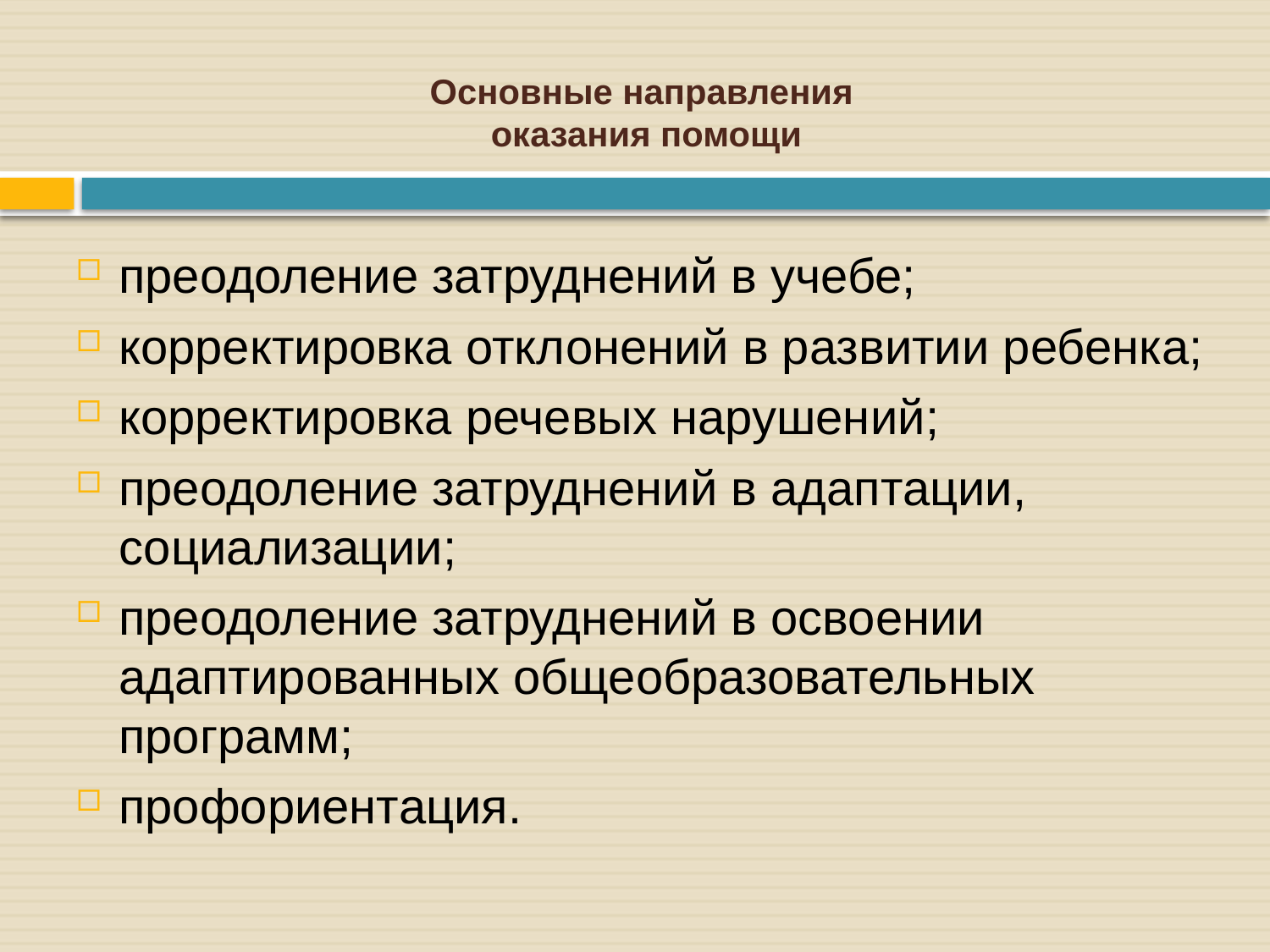

# Основные направления оказания помощи
преодоление затруднений в учебе;
корректировка отклонений в развитии ребенка;
корректировка речевых нарушений;
преодоление затруднений в адаптации, социализации;
преодоление затруднений в освоении адаптированных общеобразовательных программ;
профориентация.